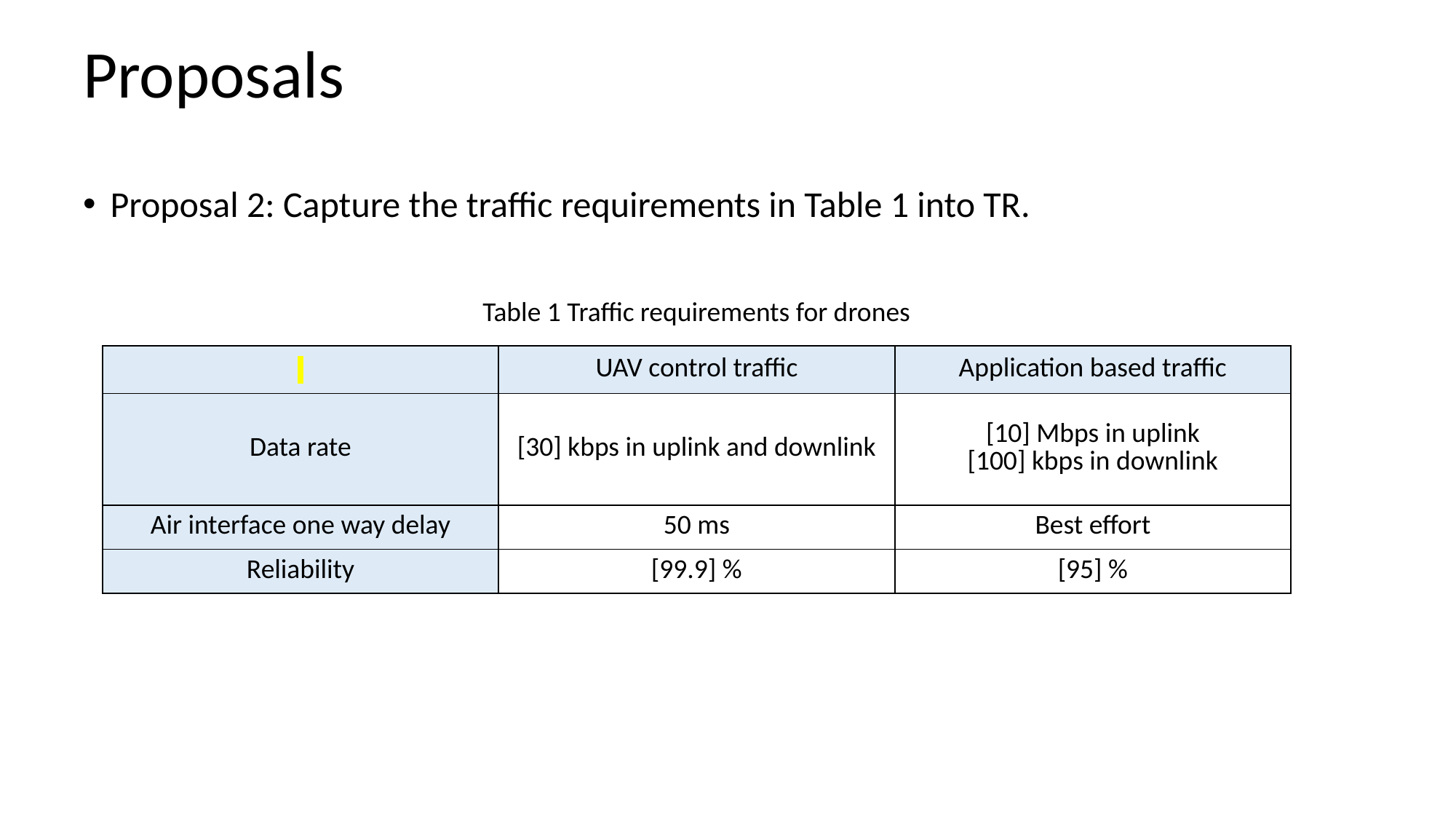

# Proposals
Proposal 2: Capture the traffic requirements in Table 1 into TR.
Table 1 Traffic requirements for drones
|  | UAV control traffic | Application based traffic |
| --- | --- | --- |
| Data rate | [30] kbps in uplink and downlink | [10] Mbps in uplink [100] kbps in downlink |
| Air interface one way delay | 50 ms | Best effort |
| Reliability | [99.9] % | [95] % |